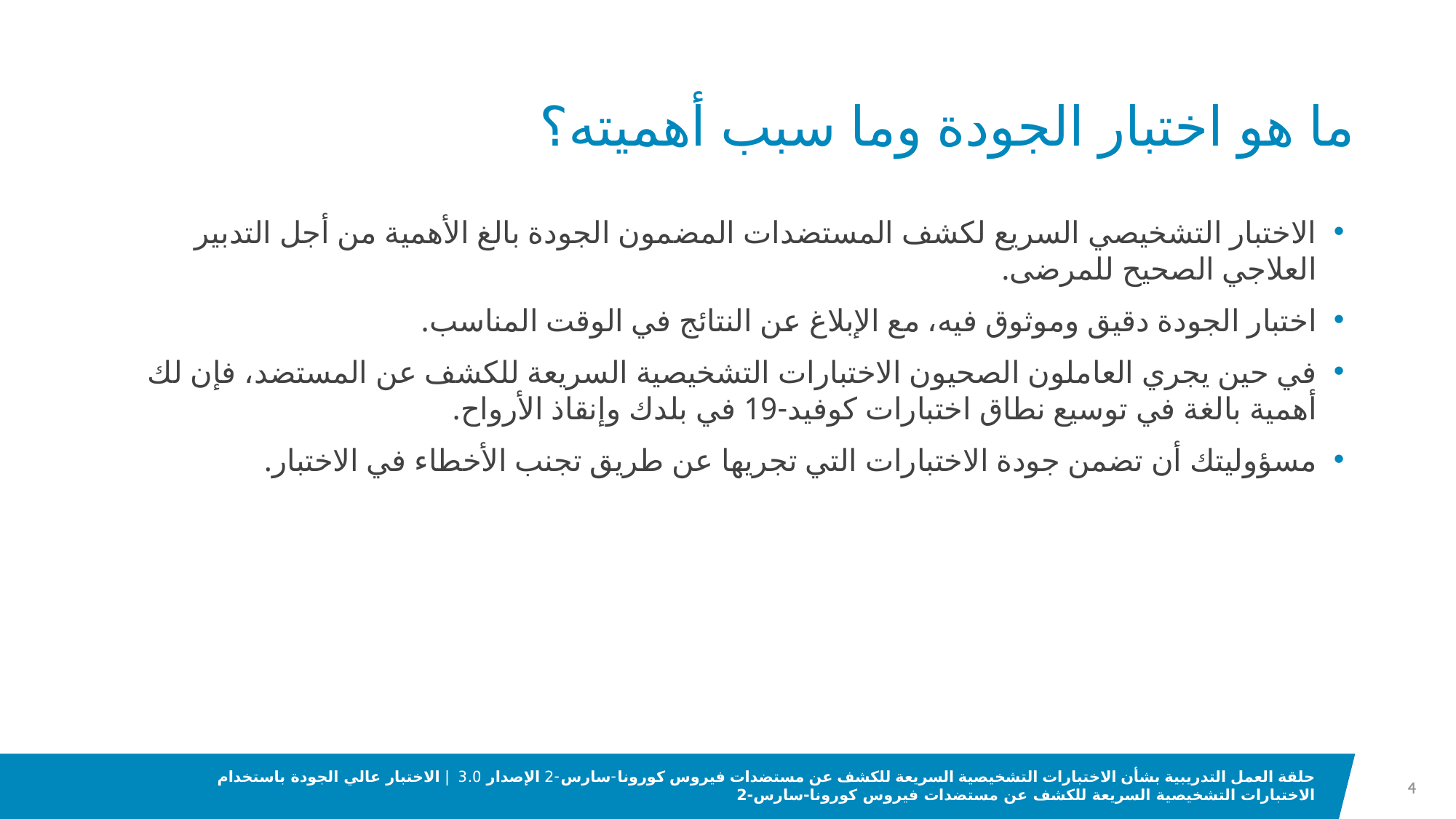

# ما هو اختبار الجودة وما سبب أهميته؟
الاختبار التشخيصي السريع لكشف المستضدات المضمون الجودة بالغ الأهمية من أجل التدبير العلاجي الصحيح للمرضى.
اختبار الجودة دقيق وموثوق فيه، مع الإبلاغ عن النتائج في الوقت المناسب.
في حين يجري العاملون الصحيون الاختبارات التشخيصية السريعة للكشف عن المستضد، فإن لك أهمية بالغة في توسيع نطاق اختبارات كوفيد-19 في بلدك وإنقاذ الأرواح.
مسؤوليتك أن تضمن جودة الاختبارات التي تجريها عن طريق تجنب الأخطاء في الاختبار.

4
حلقة العمل التدريبية بشأن الاختبارات التشخيصية السريعة للكشف عن مستضدات فيروس كورونا-سارس-2 الإصدار 3.0 | الاختبار عالي الجودة باستخدام الاختبارات التشخيصية السريعة للكشف عن مستضدات فيروس كورونا-سارس-2